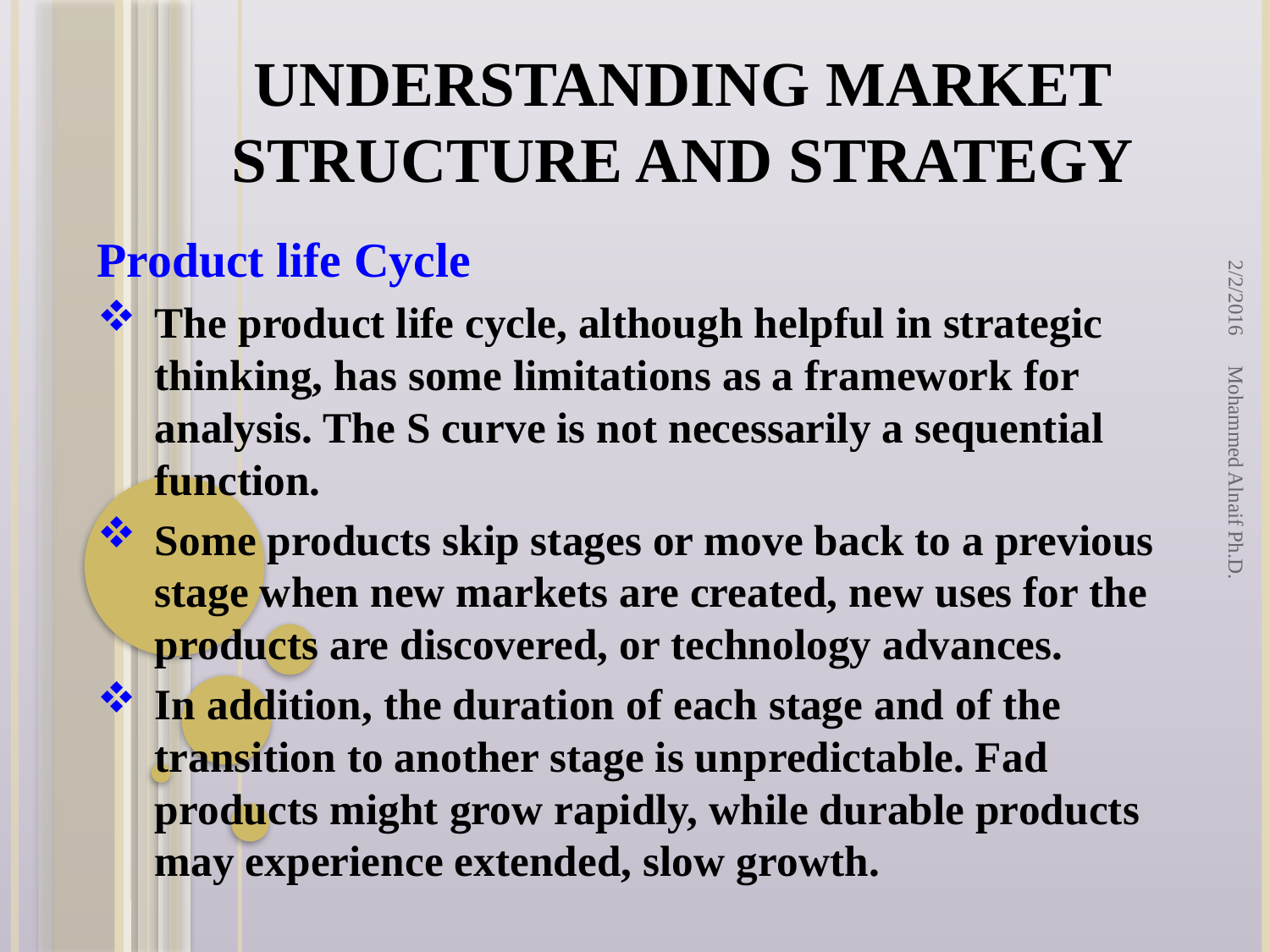

# Understanding Market Structure and Strategy
2/2/2016
Product life Cycle
The product life cycle, although helpful in strategic thinking, has some limitations as a framework for analysis. The S curve is not necessarily a sequential function.
Some products skip stages or move back to a previous stage when new markets are created, new uses for the products are discovered, or technology advances.
In addition, the duration of each stage and of the transition to another stage is unpredictable. Fad products might grow rapidly, while durable products may experience extended, slow growth.
Mohammed Alnaif Ph.D.